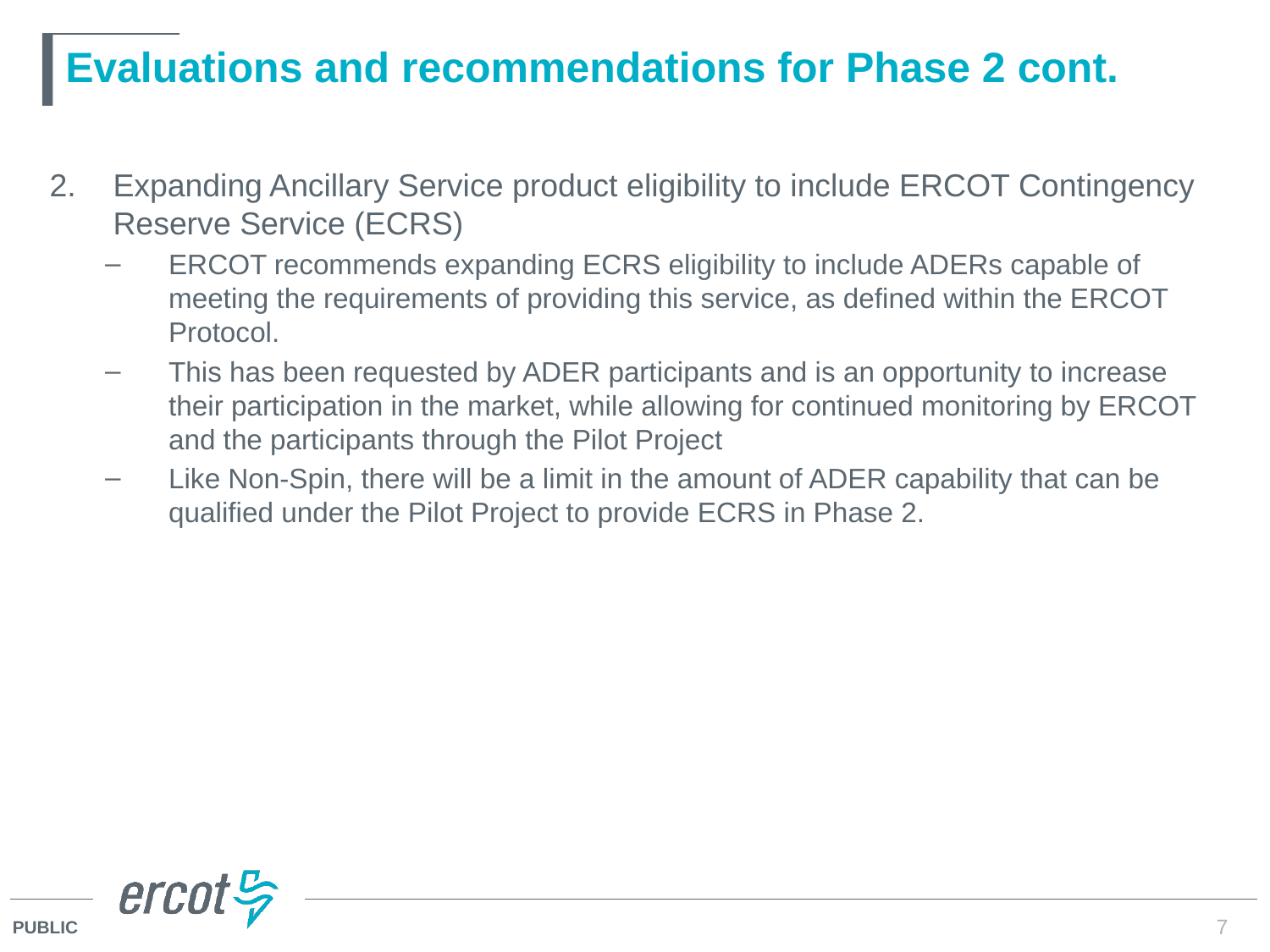

# Evaluations and recommendations for Phase 2 cont.
Expanding Ancillary Service product eligibility to include ERCOT Contingency Reserve Service (ECRS)
ERCOT recommends expanding ECRS eligibility to include ADERs capable of meeting the requirements of providing this service, as defined within the ERCOT Protocol.
This has been requested by ADER participants and is an opportunity to increase their participation in the market, while allowing for continued monitoring by ERCOT and the participants through the Pilot Project
Like Non-Spin, there will be a limit in the amount of ADER capability that can be qualified under the Pilot Project to provide ECRS in Phase 2.
7